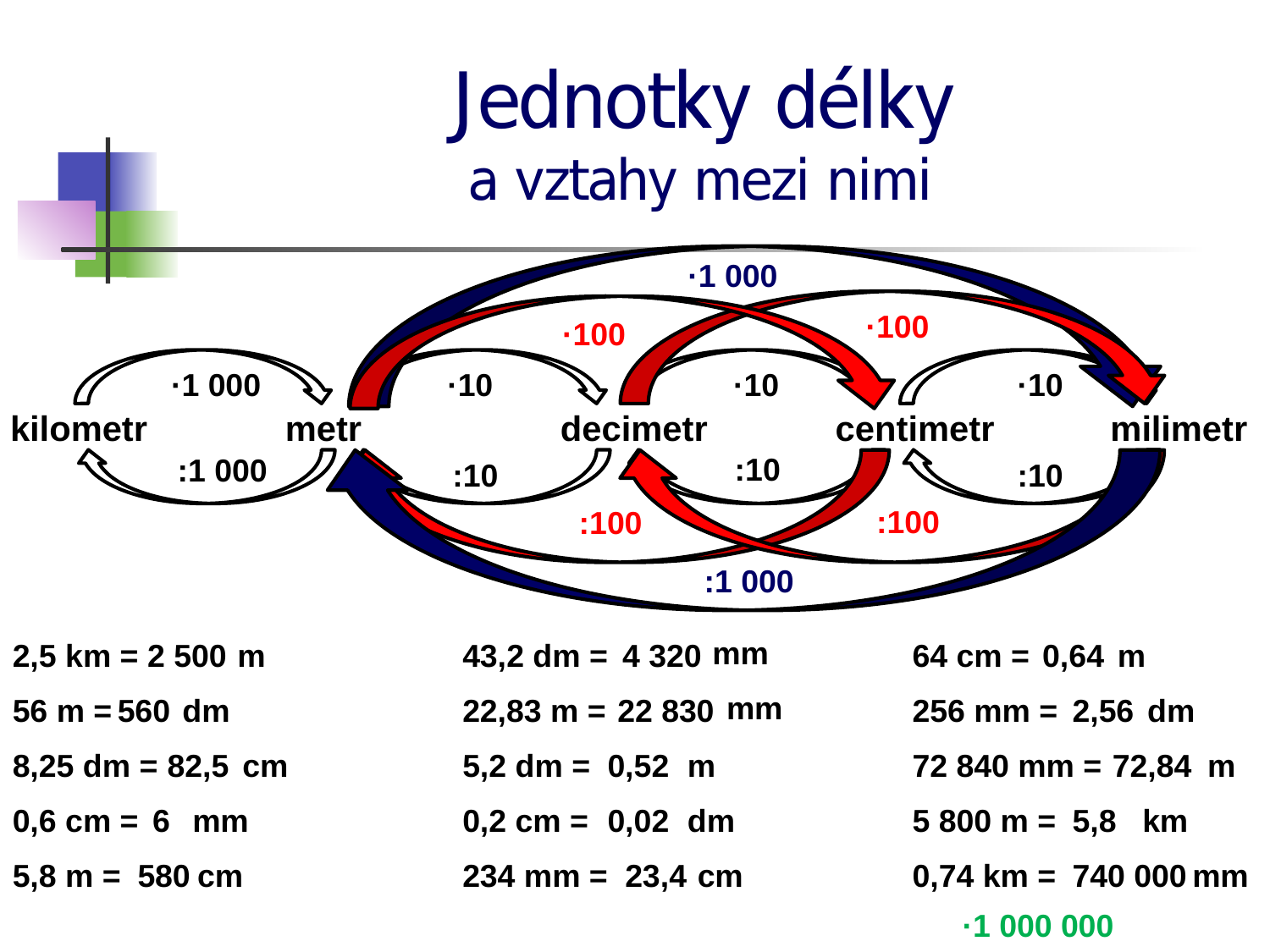

# Jednotky délky a vztahy mezi nimi

·1 000

·100
·100

·10
·1 000
·10
·10
kilometr
metr
decimetr
centimetr
milimetr
:10
:1 000
:10
:10

:100
:100
:1 000
mm
2,5 km =
2 500
m
43,2 dm =
4 320
64 cm =
0,64
m
mm
22 830
56 m =
560
dm
22,83 m =
256 mm =
2,56
dm
8,25 dm =
82,5
cm
5,2 dm =
0,52
m
72 840 mm =
72,84
m
0,6 cm =
6
mm
0,2 cm =
0,02
dm
5 800 m =
5,8
km
5,8 m =
580
cm
234 mm =
23,4
cm
0,74 km =
740 000
mm
·1 000 000